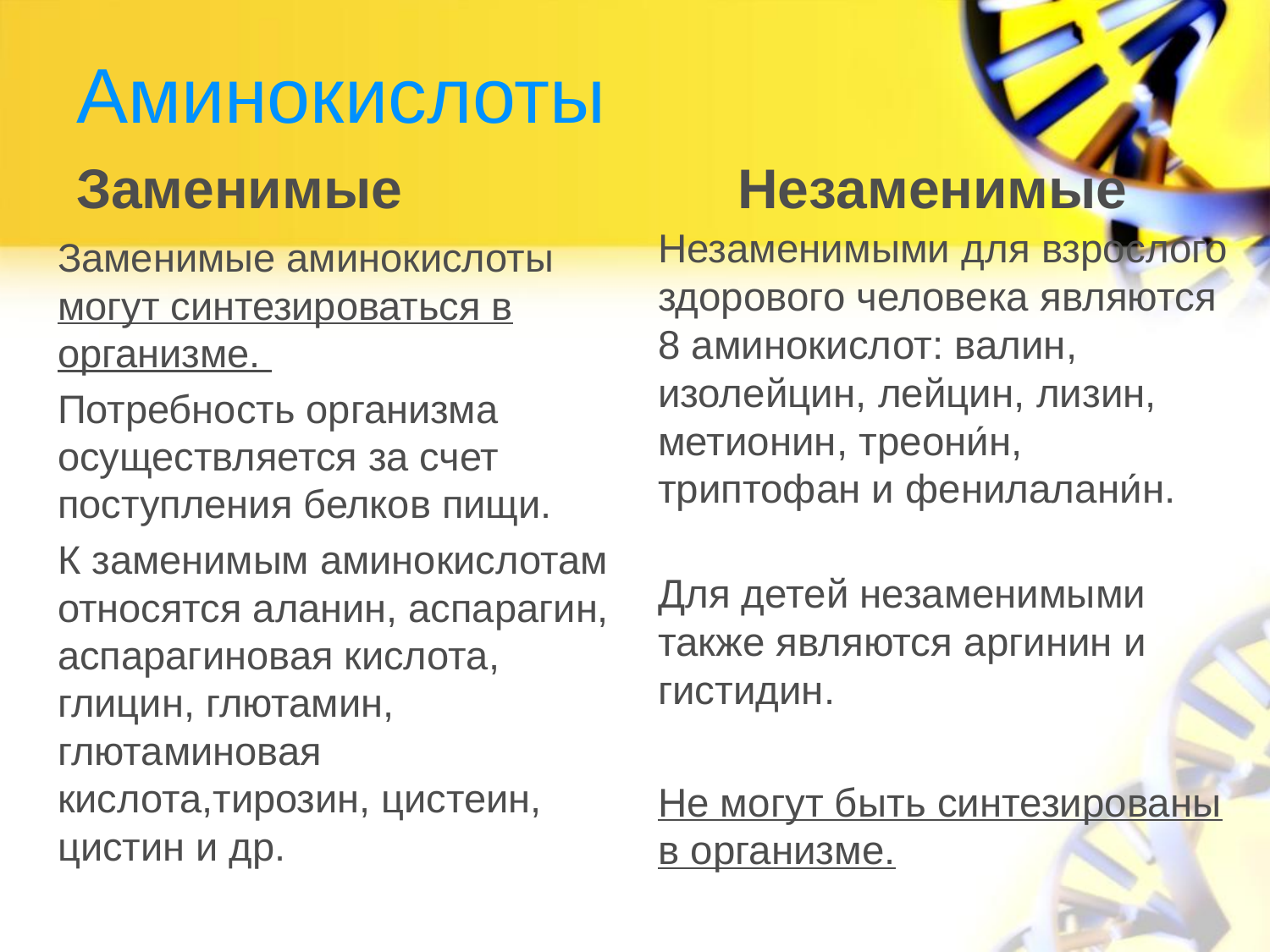

# Аминокислоты
Заменимые
Незаменимые
Незаменимыми для взрослого здорового человека являются 8 аминокислот: валин, изолейцин, лейцин, лизин, метионин, треони́н, триптофан и фенилалани́н.
Для детей незаменимыми также являются аргинин и гистидин.

Не могут быть синтезированы в организме.

Заменимые аминокислоты могут синтезироваться в организме.
Потребность организма осуществляется за счет поступления белков пищи.
К заменимым аминокислотам относятся аланин, аспарагин, аспарагиновая кислота, глицин, глютамин, глютаминовая кислота,тирозин, цистеин, цистин и др.